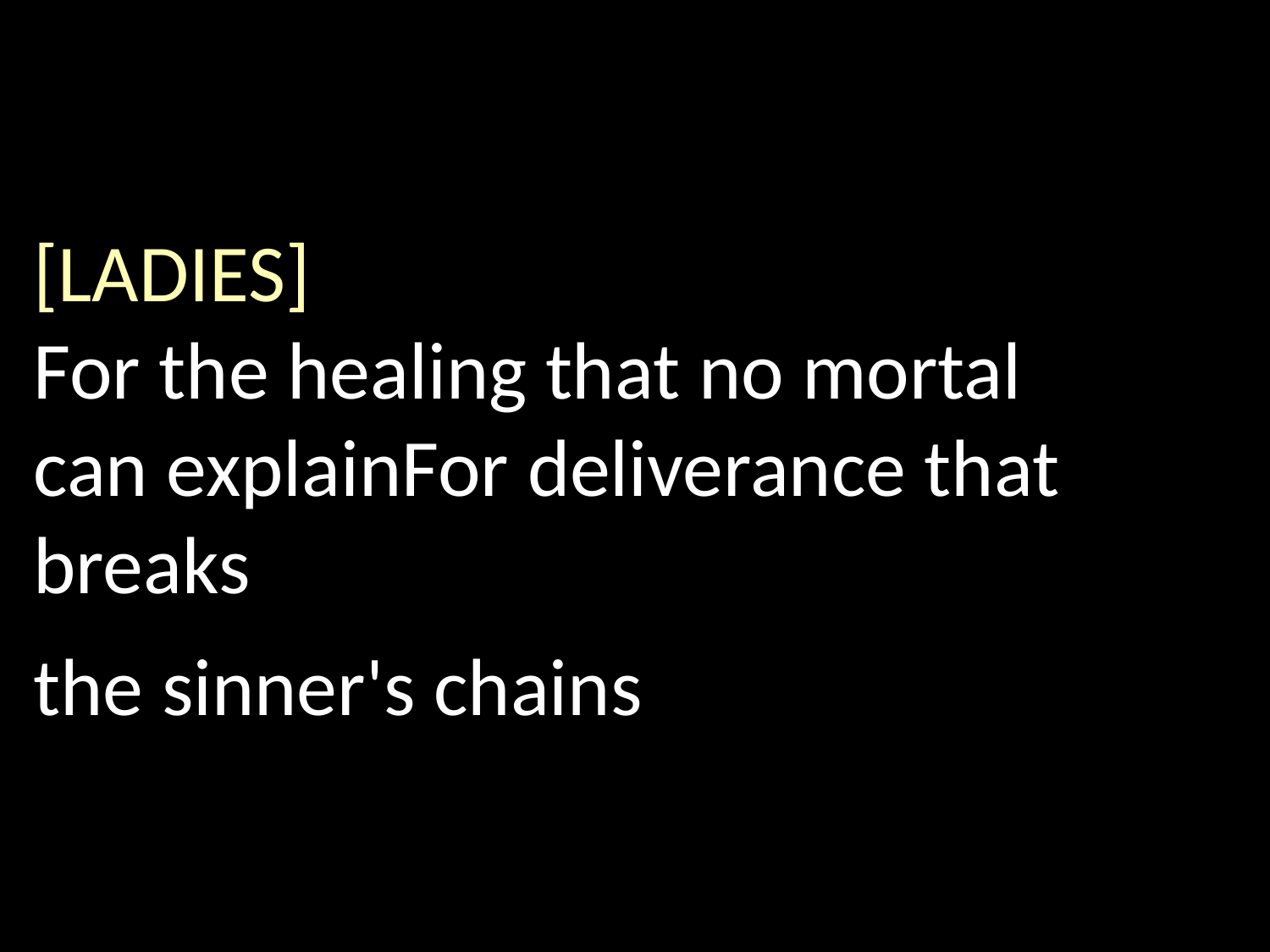

[LADIES]
For the healing that no mortal
can explain For deliverance that breaks
the sinner's chains